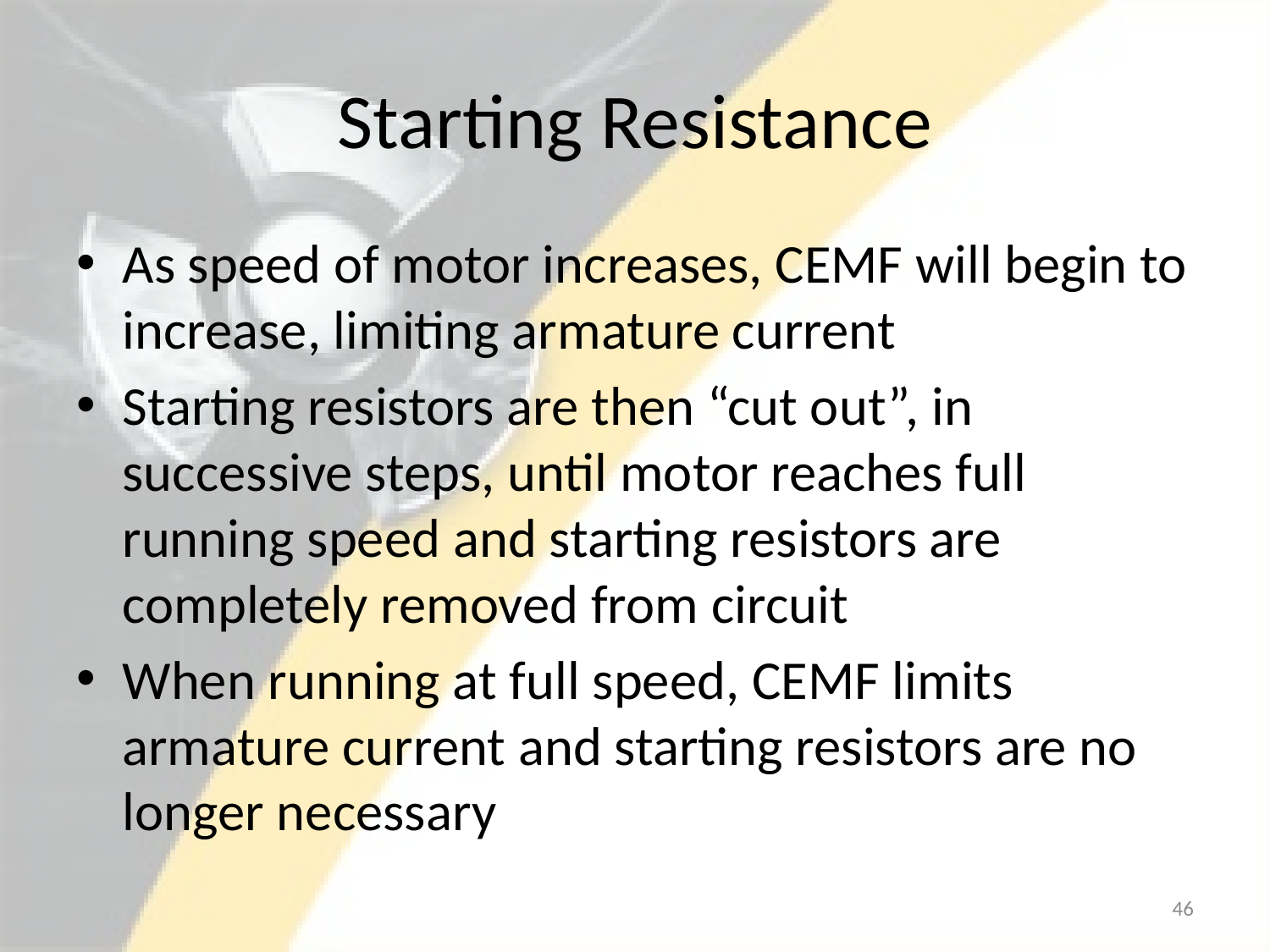

# Starting Resistance
As speed of motor increases, CEMF will begin to increase, limiting armature current
Starting resistors are then “cut out”, in successive steps, until motor reaches full running speed and starting resistors are completely removed from circuit
When running at full speed, CEMF limits armature current and starting resistors are no longer necessary
46